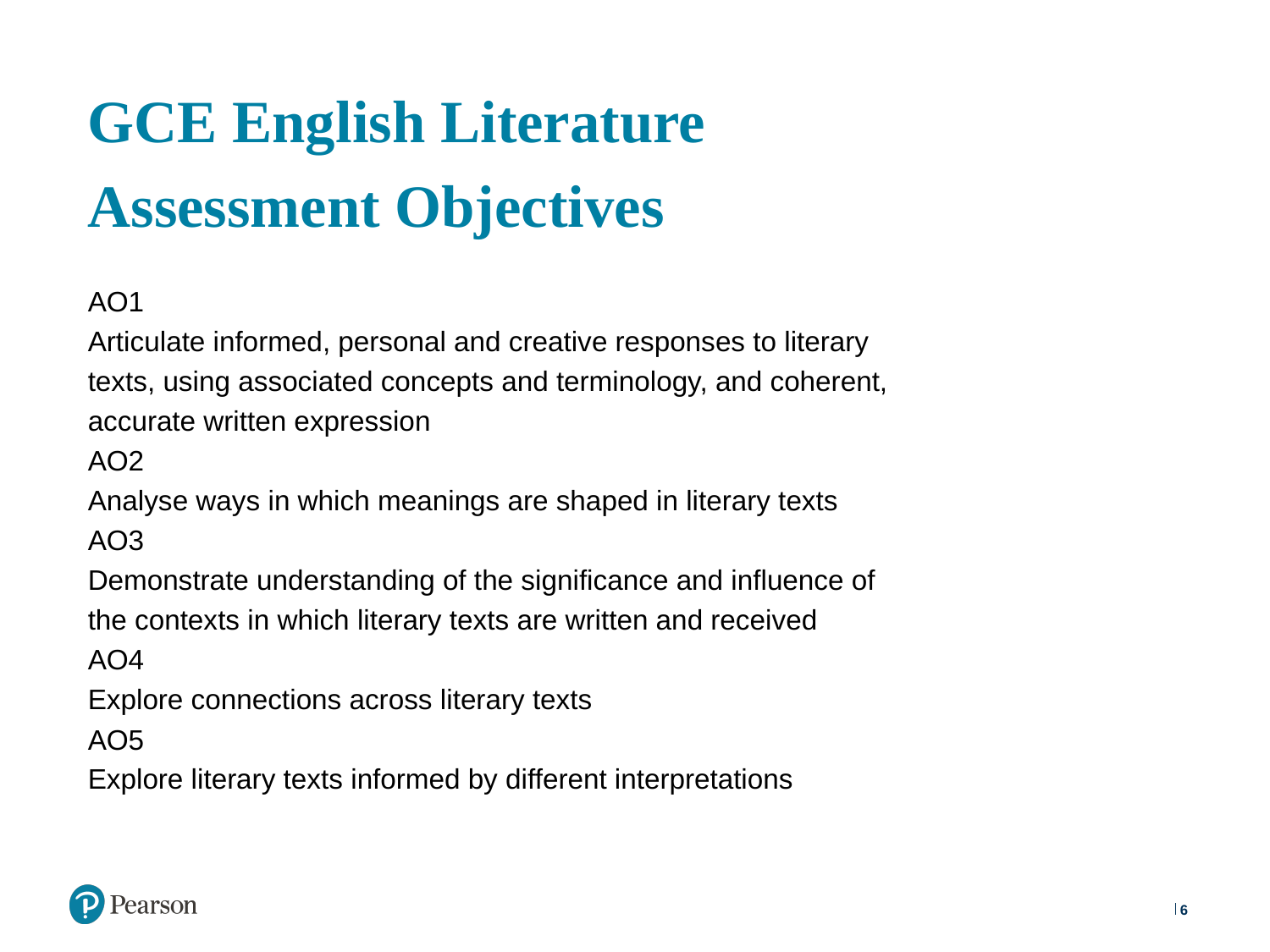

# GCE English Literature Assessment Objectives

AO1
Articulate informed, personal and creative responses to literary texts, using associated concepts and terminology, and coherent, accurate written expression
AO2
Analyse ways in which meanings are shaped in literary texts
AO3
Demonstrate understanding of the significance and influence of the contexts in which literary texts are written and received
AO4
Explore connections across literary texts
AO5
Explore literary texts informed by different interpretations

6